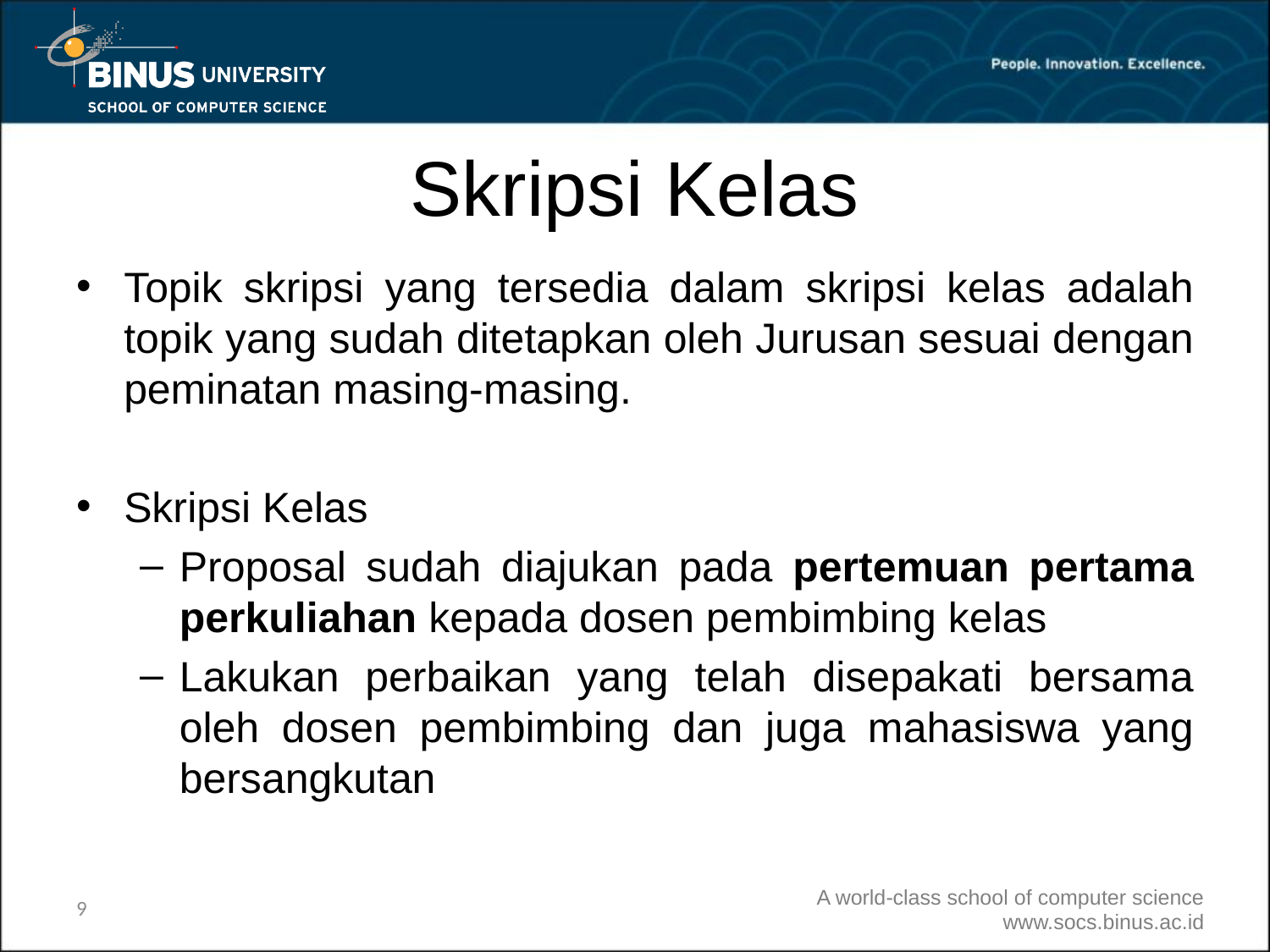

# Skripsi Kelas
Topik skripsi yang tersedia dalam skripsi kelas adalah topik yang sudah ditetapkan oleh Jurusan sesuai dengan peminatan masing-masing.

Skripsi Kelas
Proposal sudah diajukan pada pertemuan pertama perkuliahan kepada dosen pembimbing kelas
Lakukan perbaikan yang telah disepakati bersama oleh dosen pembimbing dan juga mahasiswa yang bersangkutan

9